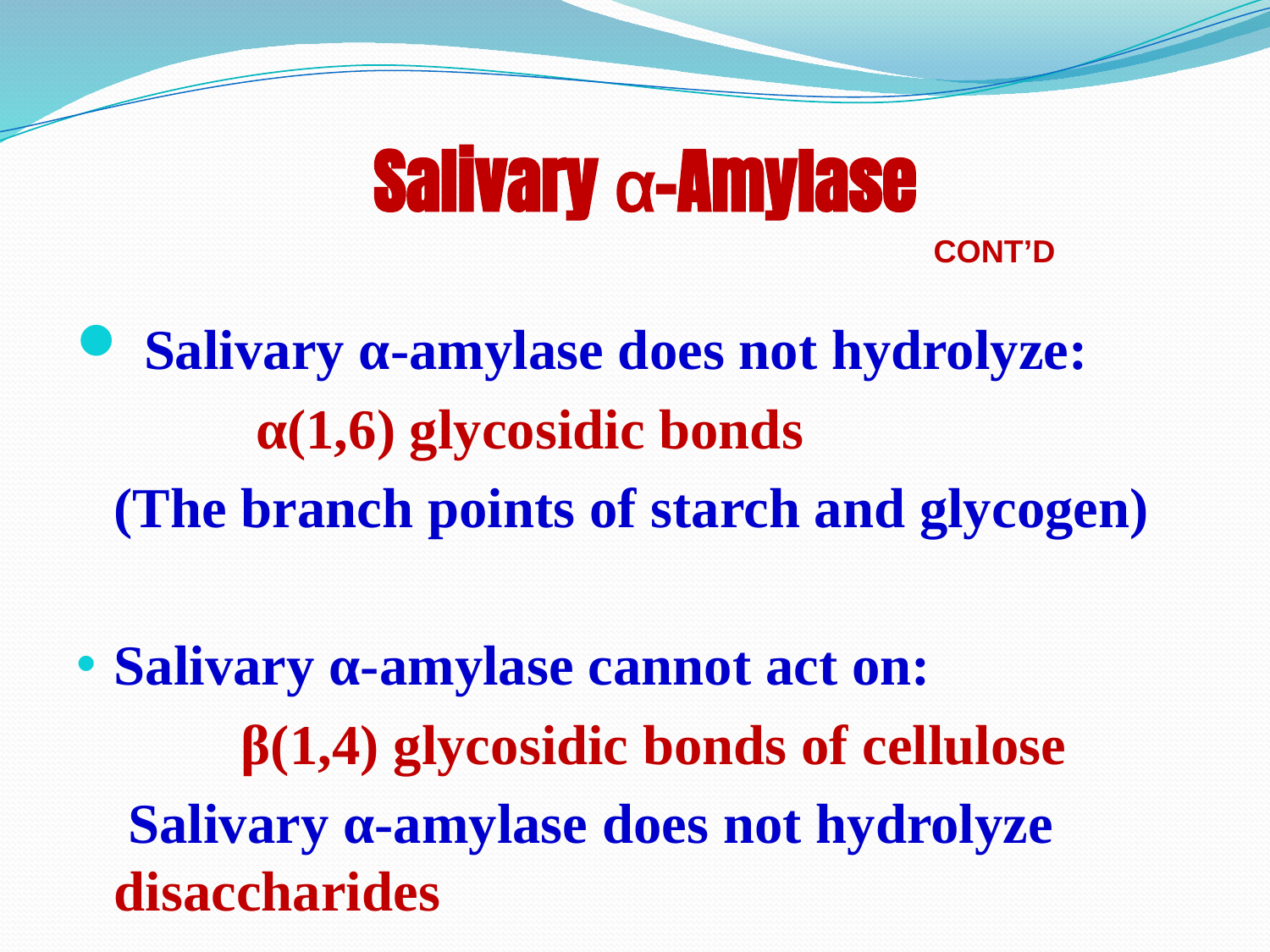

# Salivary α-Amylase
CONT’D
 Salivary α-amylase does not hydrolyze:
		 α(1,6) glycosidic bonds
	(The branch points of starch and glycogen)

Salivary α-amylase cannot act on:
		β(1,4) glycosidic bonds of cellulose
	 Salivary α-amylase does not hydrolyze    	disaccharides